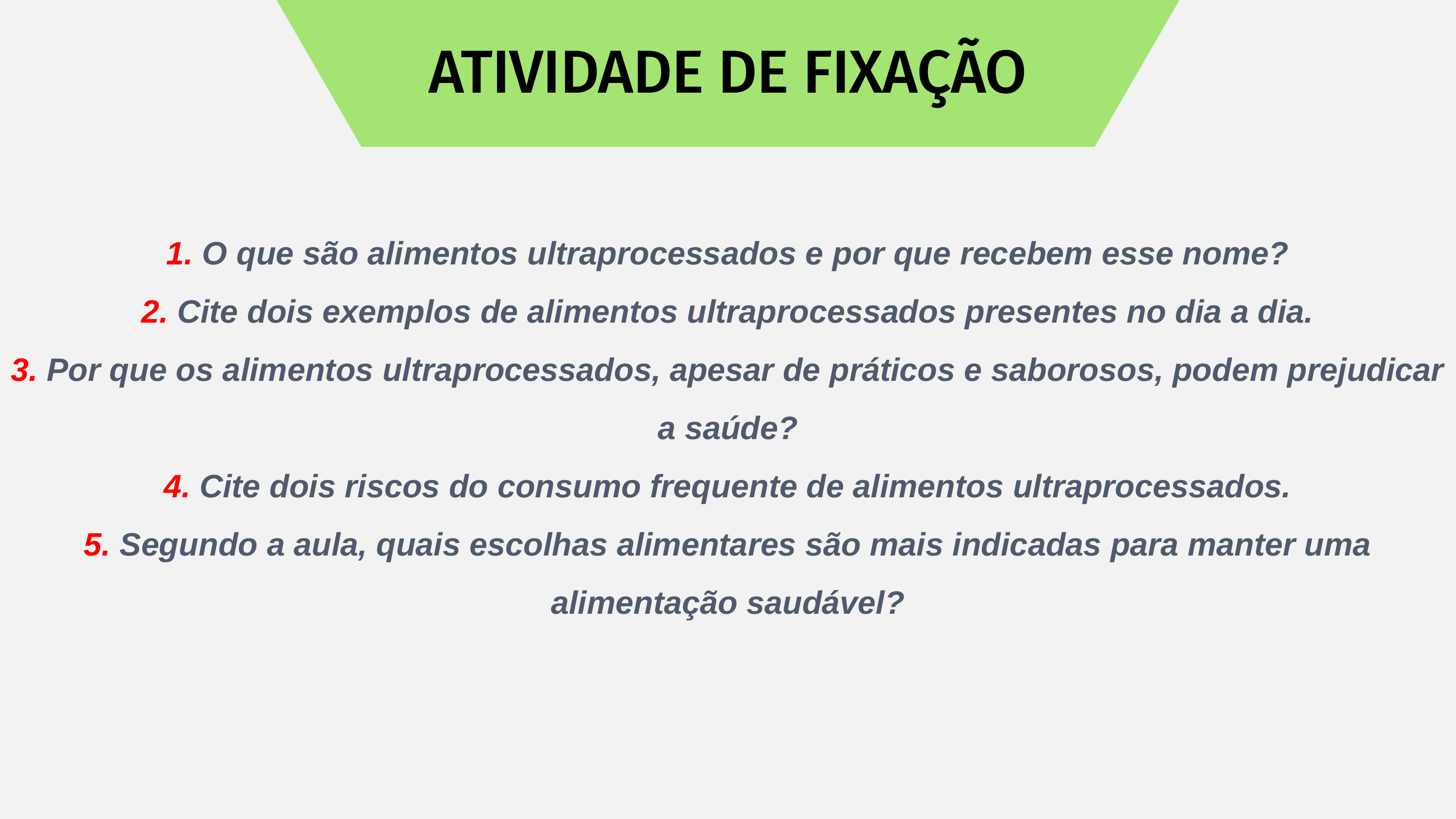

ATIVIDADE DE FIXAÇÃO
1. O que são alimentos ultraprocessados e por que recebem esse nome?
2. Cite dois exemplos de alimentos ultraprocessados presentes no dia a dia.
3. Por que os alimentos ultraprocessados, apesar de práticos e saborosos, podem prejudicar a saúde?
4. Cite dois riscos do consumo frequente de alimentos ultraprocessados.
5. Segundo a aula, quais escolhas alimentares são mais indicadas para manter uma alimentação saudável?